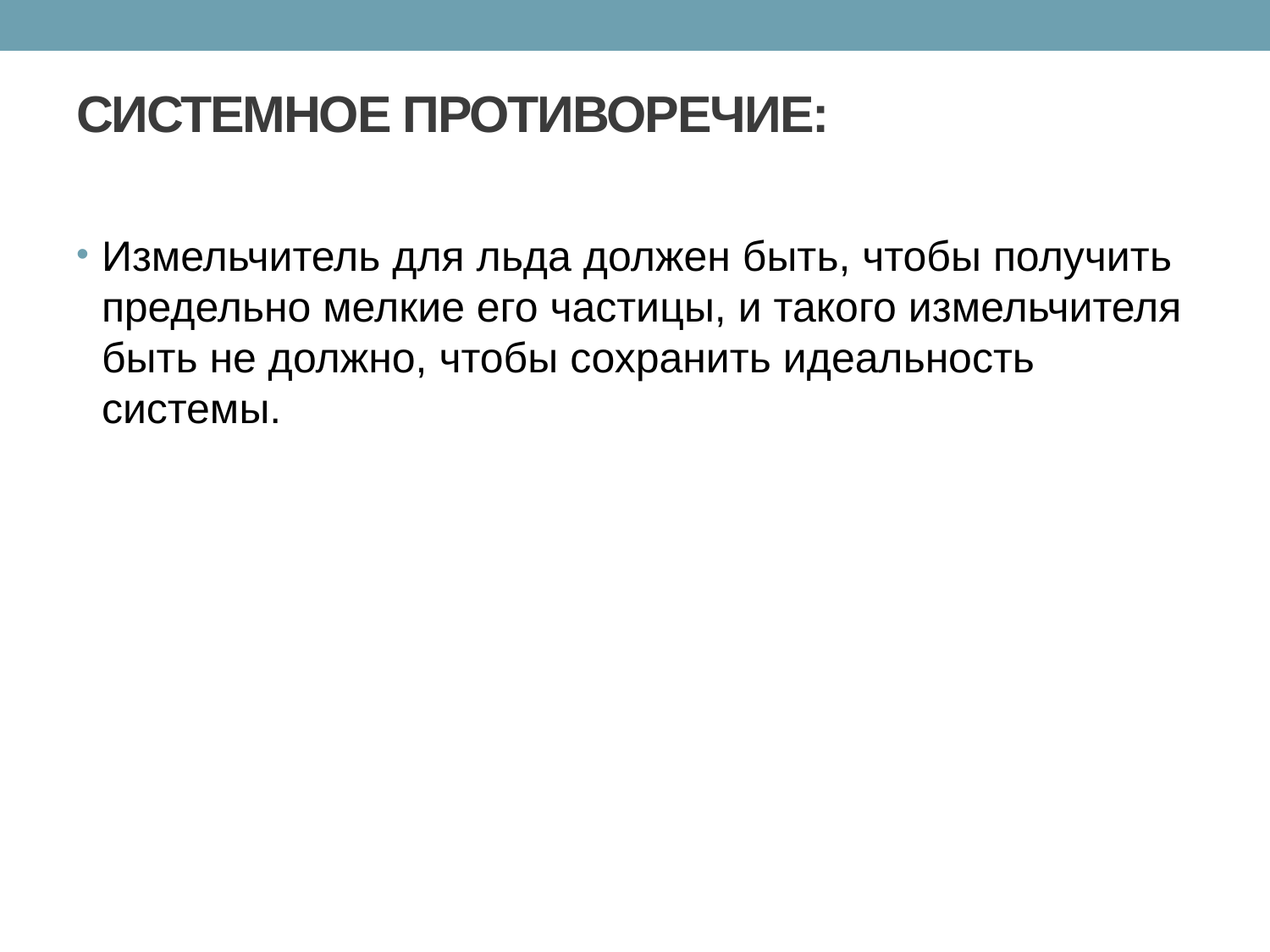

# СИСТЕМНОЕ ПРОТИВОРЕЧИЕ:
Измельчитель для льда должен быть, чтобы получить предельно мелкие его частицы, и такого измельчителя быть не должно, чтобы сохранить идеальность системы.